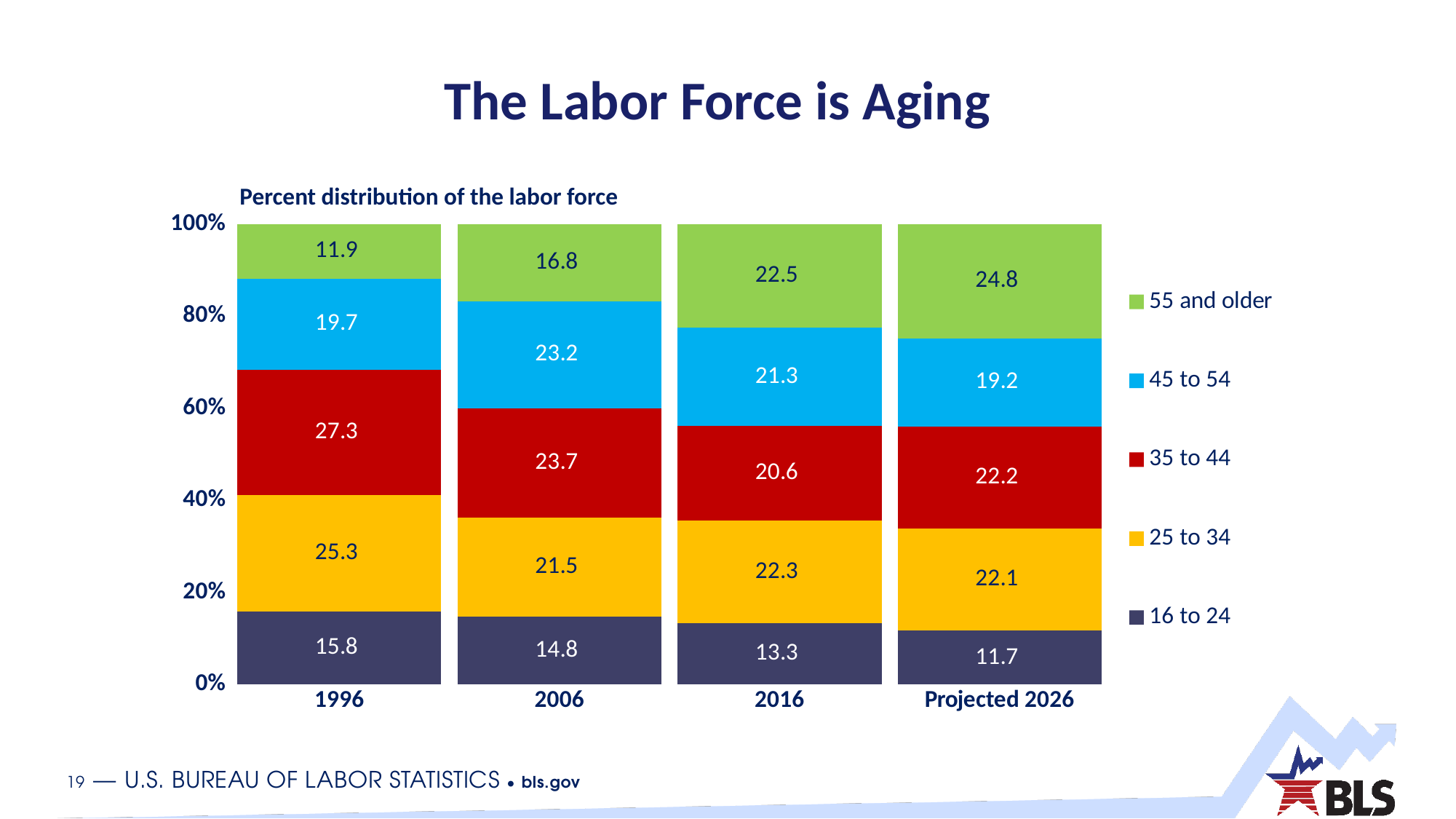

# The Labor Force is Aging
Percent distribution of the labor force

### Chart

| Category | 16 to 24 | 25 to 34 | 35 to 44 | 45 to 54 | 55 and older |
|---|---|---|---|---|---|
| 1996 | 15.8 | 25.3 | 27.3 | 19.7 | 11.9 |
| 2006 | 14.8 | 21.5 | 23.7 | 23.2 | 16.8 |
| 2016 | 13.3 | 22.3 | 20.6 | 21.3 | 22.5 |
| Projected 2026 | 11.7 | 22.1 | 22.2 | 19.2 | 24.8 |